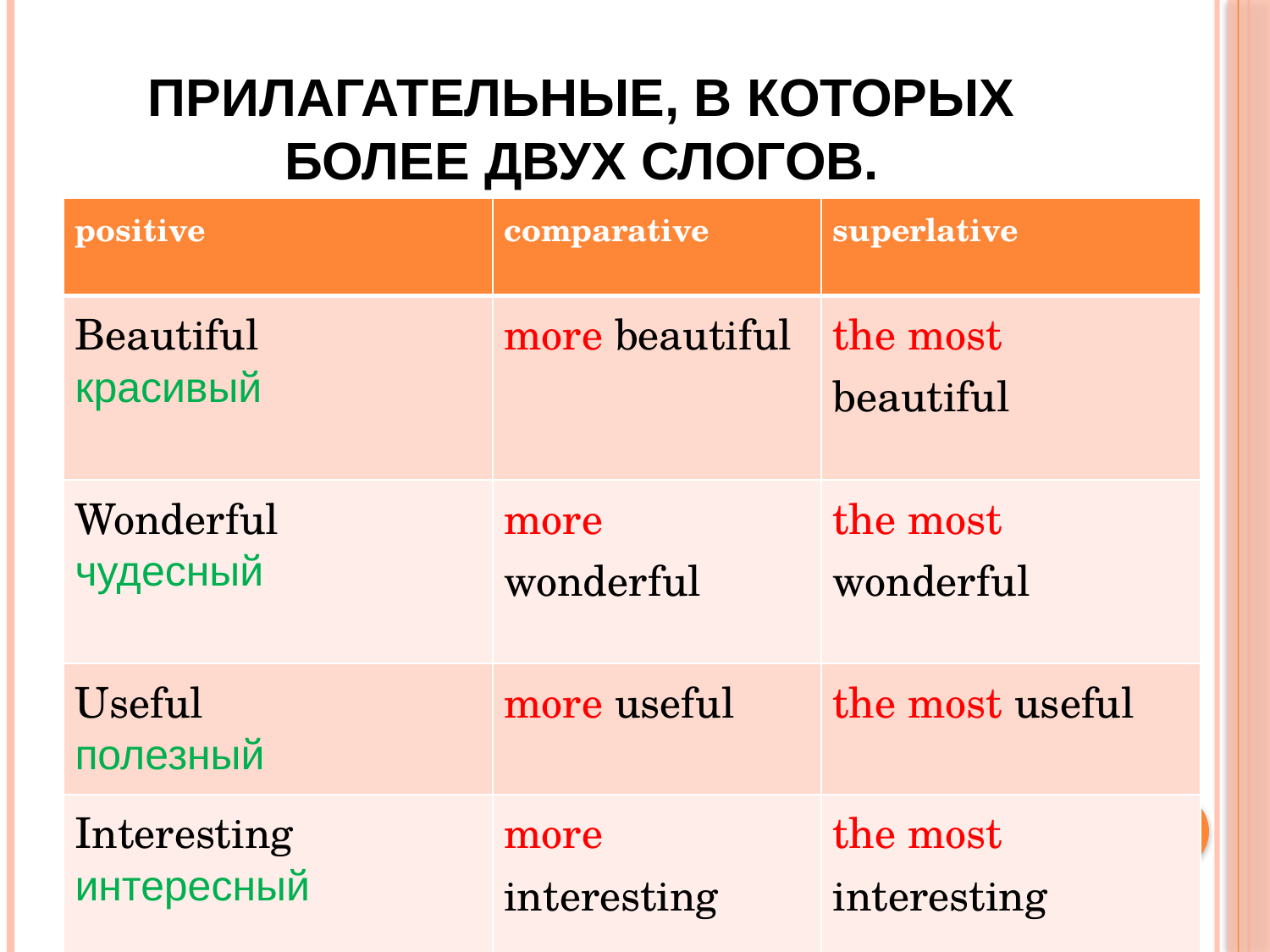

# Прилагательные, в которых более двух слогов.
| positive | comparative | superlative |
| --- | --- | --- |
| Beautiful красивый | more beautiful | the most beautiful |
| Wonderful чудесный | more wonderful | the most wonderful |
| Useful полезный | more useful | the most useful |
| Interesting интересный | more interesting | the most interesting |